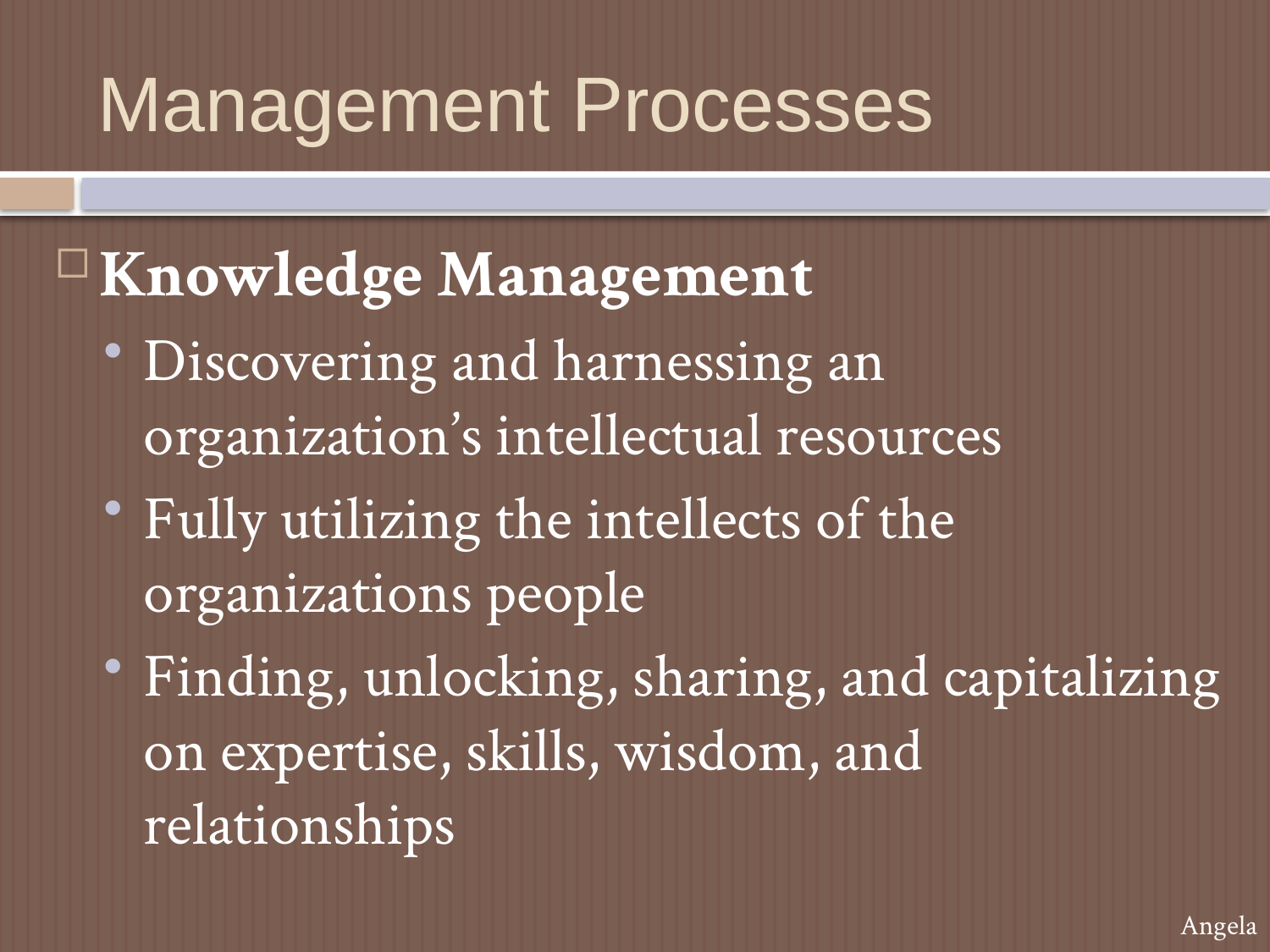

# Management Processes
Knowledge Management
Discovering and harnessing an organization’s intellectual resources
Fully utilizing the intellects of the organizations people
Finding, unlocking, sharing, and capitalizing on expertise, skills, wisdom, and relationships

Angela